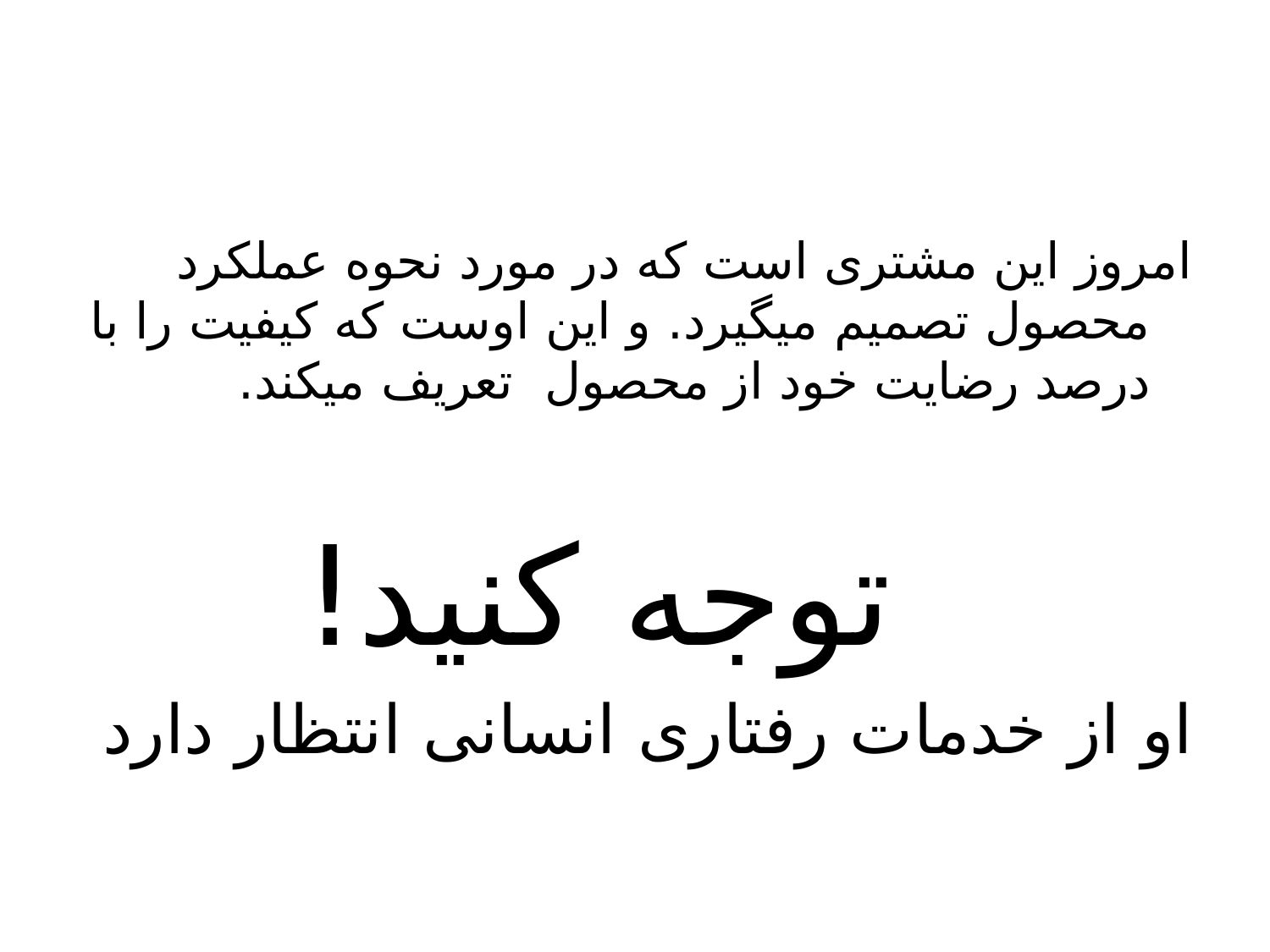

#
امروز این مشتری است که در مورد نحوه عملکرد محصول تصمیم میگیرد. و این اوست که کیفیت را با درصد رضایت خود از محصول  تعریف میکند.

                   توجه کنید!
او از خدمات رفتاری انسانی انتظار دارد